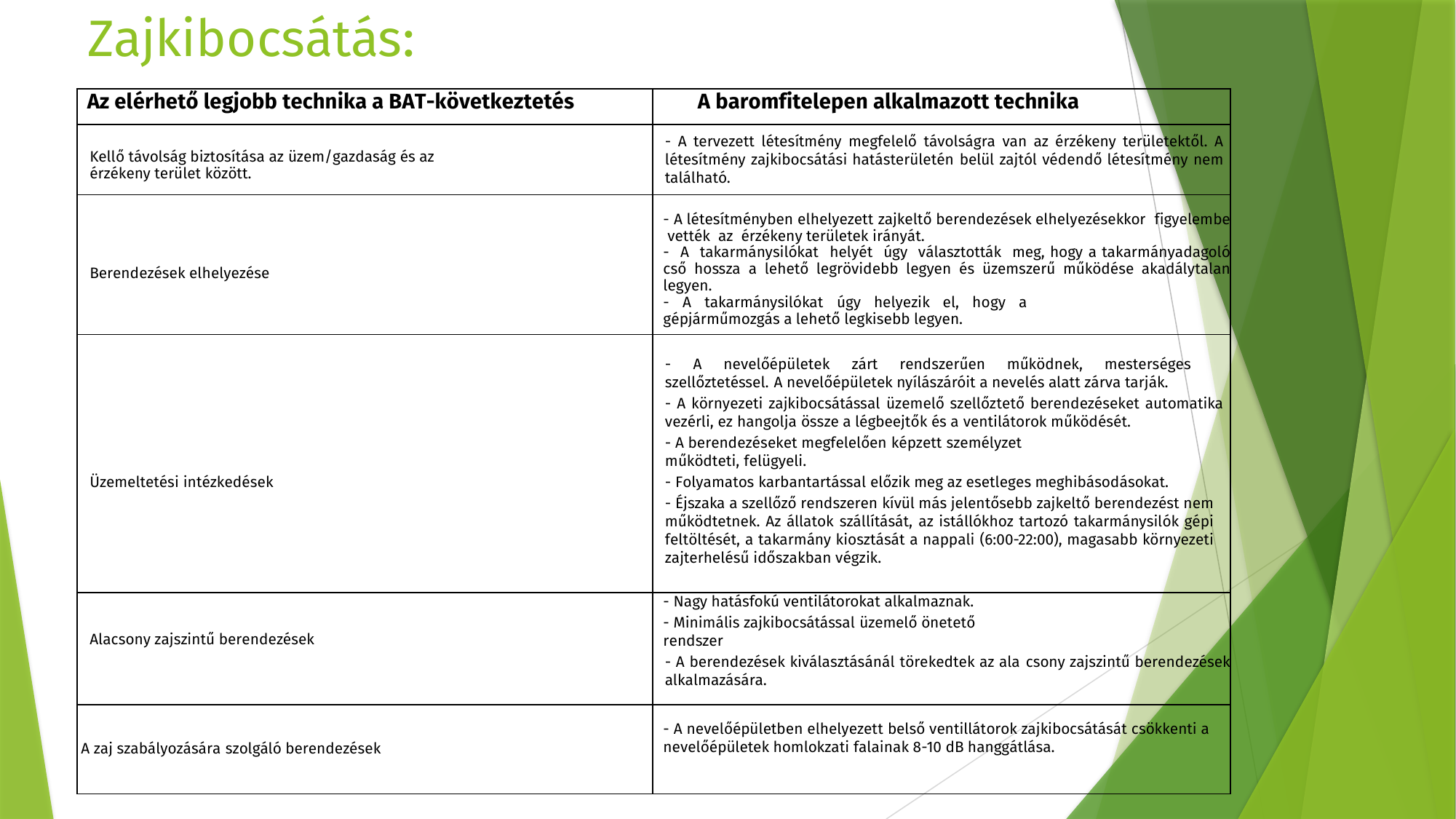

# Zajkibocsátás:
| Az elérhető legjobb technika a BAT-következtetés | A baromfitelepen alkalmazott technika |
| --- | --- |
| Kellő távolság biztosítása az üzem/gazdaság és az érzékeny terület között. | - A tervezett létesítmény megfelelő távolságra van az érzékeny területektől. A létesítmény zajkibocsátási hatásterületén belül zajtól védendő létesítmény nem található. |
| Berendezések elhelyezése | - A létesítményben elhelyezett zajkeltő berendezések elhelyezésekkor figyelembe vették az érzékeny területek irányát. - A takarmánysilókat helyét úgy választották meg, hogy a takarmányadagoló cső hossza a lehető legrövidebb legyen és üzemszerű működése akadálytalan legyen. - A takarmánysilókat úgy helyezik el, hogy a gépjárműmozgás a lehető legkisebb legyen. |
| Üzemeltetési intézkedések | - A nevelőépületek zárt rendszerűen működnek, mesterséges szellőztetéssel. A nevelőépületek nyílászáróit a nevelés alatt zárva tarják. - A környezeti zajkibocsátással üzemelő szellőztető berendezéseket automatika vezérli, ez hangolja össze a légbeejtők és a ventilátorok működését. - A berendezéseket megfelelően képzett személyzet működteti, felügyeli. - Folyamatos karbantartással előzik meg az esetleges meghibásodásokat. - Éjszaka a szellőző rendszeren kívül más jelentősebb zajkeltő berendezést nem működtetnek. Az állatok szállítását, az istállókhoz tartozó takarmánysilók gépi feltöltését, a takarmány kiosztását a nappali (6:00-22:00), magasabb környezeti zajterhelésű időszakban végzik. |
| Alacsony zajszintű berendezések | - Nagy hatásfokú ventilátorokat alkalmaznak. - Minimális zajkibocsátással üzemelő önetető rendszer - A berendezések kiválasztásánál törekedtek az ala csony zajszintű berendezések alkalmazására. |
| A zaj szabályozására szolgáló berendezések | - A nevelőépületben elhelyezett belső ventillátorok zajkibocsátását csökkenti a nevelőépületek homlokzati falainak 8-10 dB hanggátlása. |